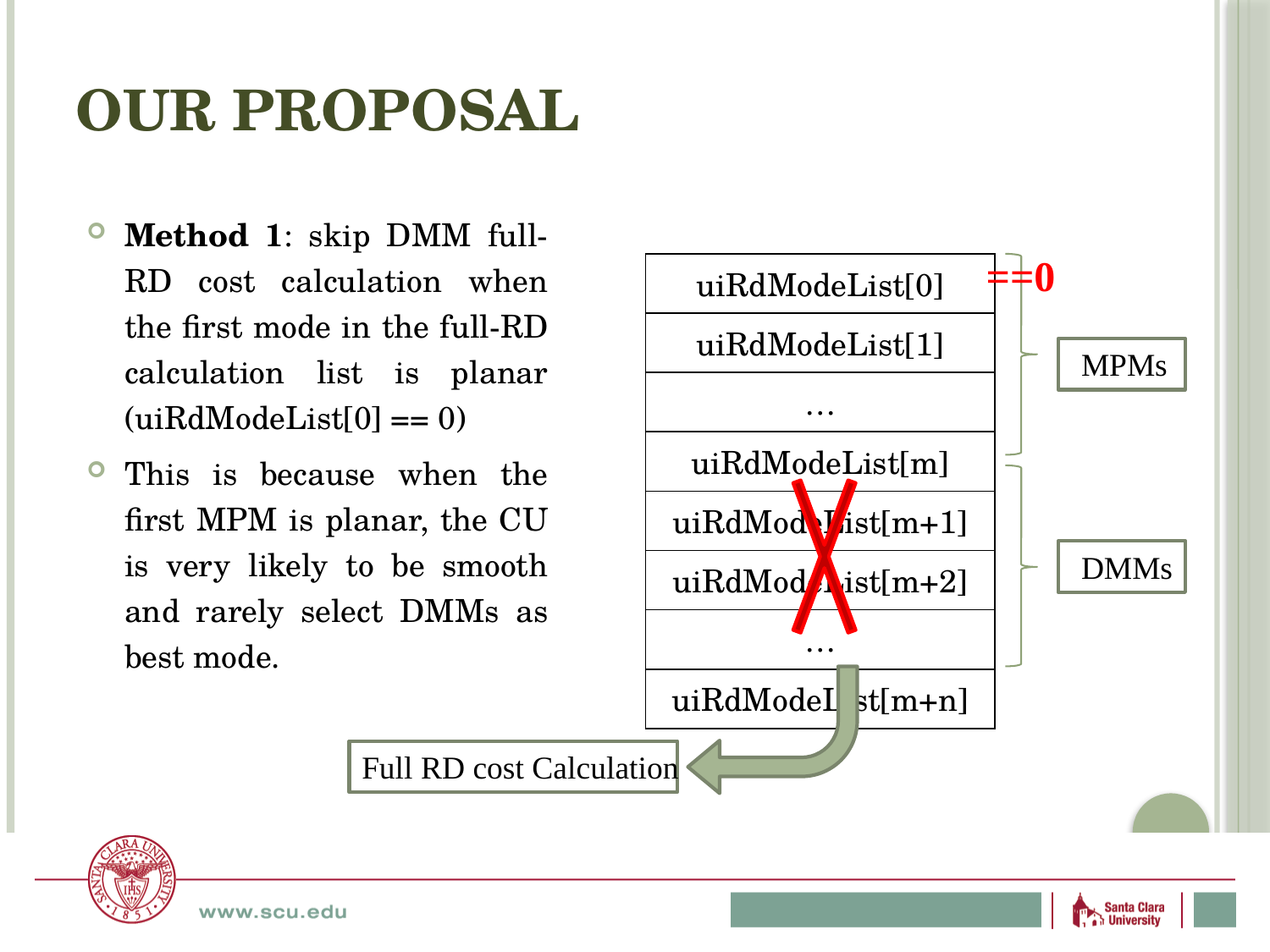

# Our Proposal
Method 1: skip DMM full-RD cost calculation when the first mode in the full-RD calculation list is planar (uiRdModeList[0] == 0)
This is because when the first MPM is planar, the CU is very likely to be smooth and rarely select DMMs as best mode.
==0
| uiRdModeList[0] |
| --- |
| uiRdModeList[1] |
| … |
| uiRdModeList[m] |
| uiRdModeList[m+1] |
| uiRdModeList[m+2] |
| … |
| uiRdModeList[m+n] |

MPMs

DMMs

Full RD cost Calculation